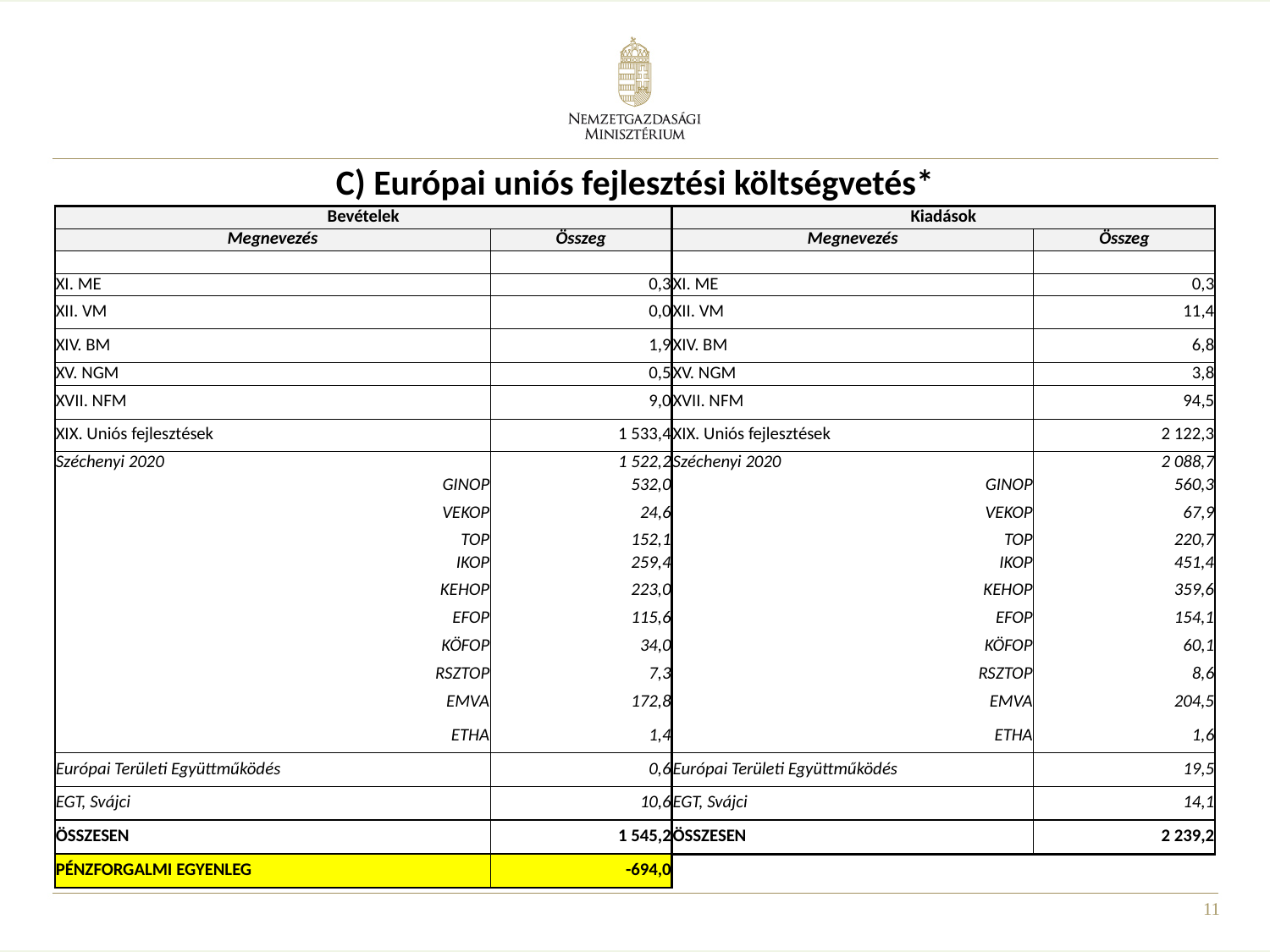

C) Európai uniós fejlesztési költségvetés*
| Bevételek |  | Kiadások |  |
| --- | --- | --- | --- |
| Megnevezés | Összeg | Megnevezés | Összeg |
|  |  |  |  |
| XI. ME | 0,3 | XI. ME | 0,3 |
| XII. VM | 0,0 | XII. VM | 11,4 |
| XIV. BM | 1,9 | XIV. BM | 6,8 |
| XV. NGM | 0,5 | XV. NGM | 3,8 |
| XVII. NFM | 9,0 | XVII. NFM | 94,5 |
| XIX. Uniós fejlesztések | 1 533,4 | XIX. Uniós fejlesztések | 2 122,3 |
| Széchenyi 2020 | 1 522,2 | Széchenyi 2020 | 2 088,7 |
| GINOP | 532,0 | GINOP | 560,3 |
| VEKOP | 24,6 | VEKOP | 67,9 |
| TOP | 152,1 | TOP | 220,7 |
| IKOP | 259,4 | IKOP | 451,4 |
| KEHOP | 223,0 | KEHOP | 359,6 |
| EFOP | 115,6 | EFOP | 154,1 |
| KÖFOP | 34,0 | KÖFOP | 60,1 |
| RSZTOP | 7,3 | RSZTOP | 8,6 |
| EMVA | 172,8 | EMVA | 204,5 |
| ETHA | 1,4 | ETHA | 1,6 |
| Európai Területi Együttműködés | 0,6 | Európai Területi Együttműködés | 19,5 |
| EGT, Svájci | 10,6 | EGT, Svájci | 14,1 |
| ÖSSZESEN | 1 545,2 | ÖSSZESEN | 2 239,2 |
| PÉNZFORGALMI EGYENLEG | -694,0 |  |  |